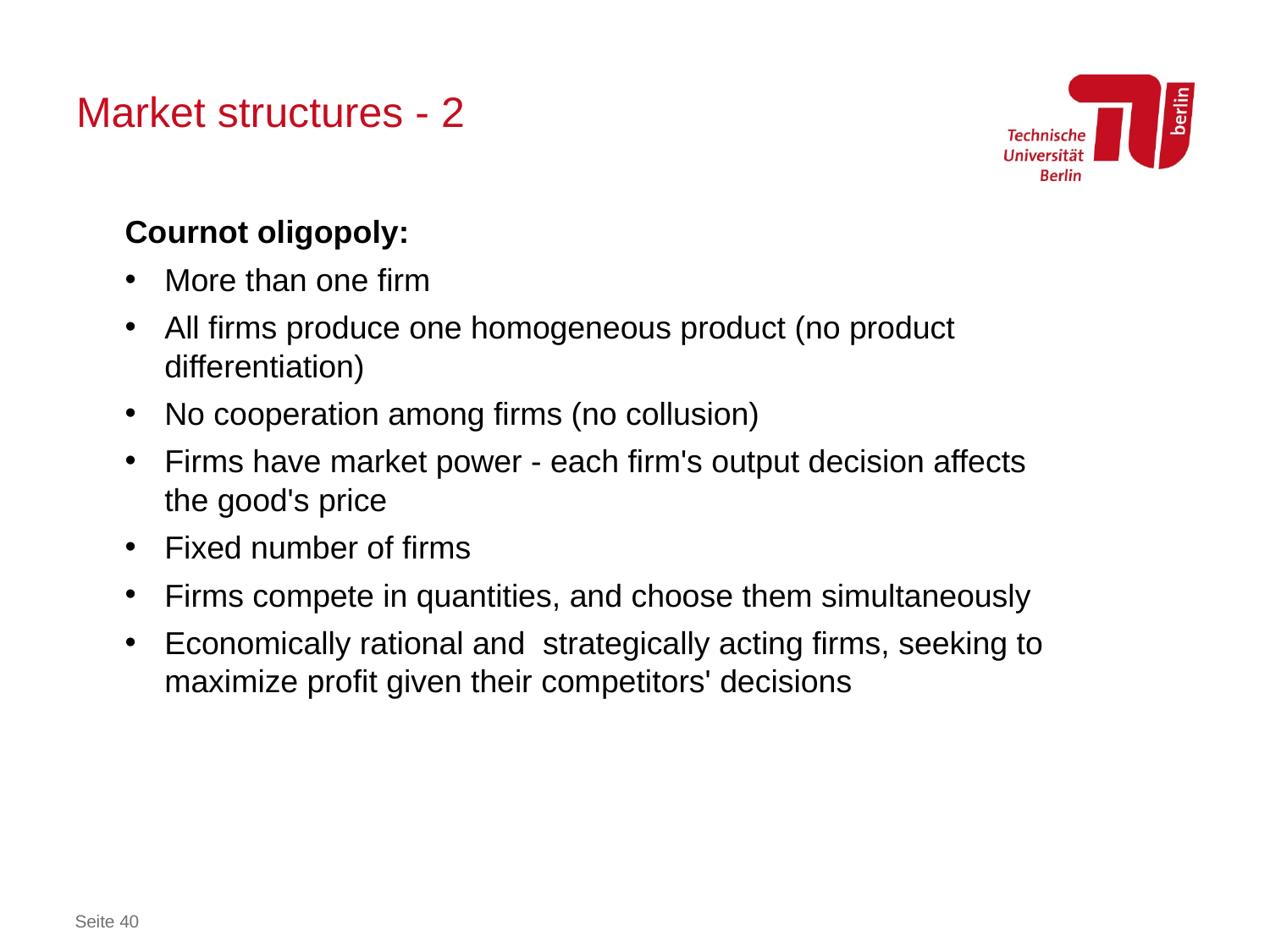

# Market structures - 2
Cournot oligopoly:
More than one firm
All firms produce one homogeneous product (no product differentiation)
No cooperation among firms (no collusion)
Firms have market power - each firm's output decision affects the good's price
Fixed number of firms
Firms compete in quantities, and choose them simultaneously
Economically rational and  strategically acting firms, seeking to maximize profit given their competitors' decisions

Seite 40